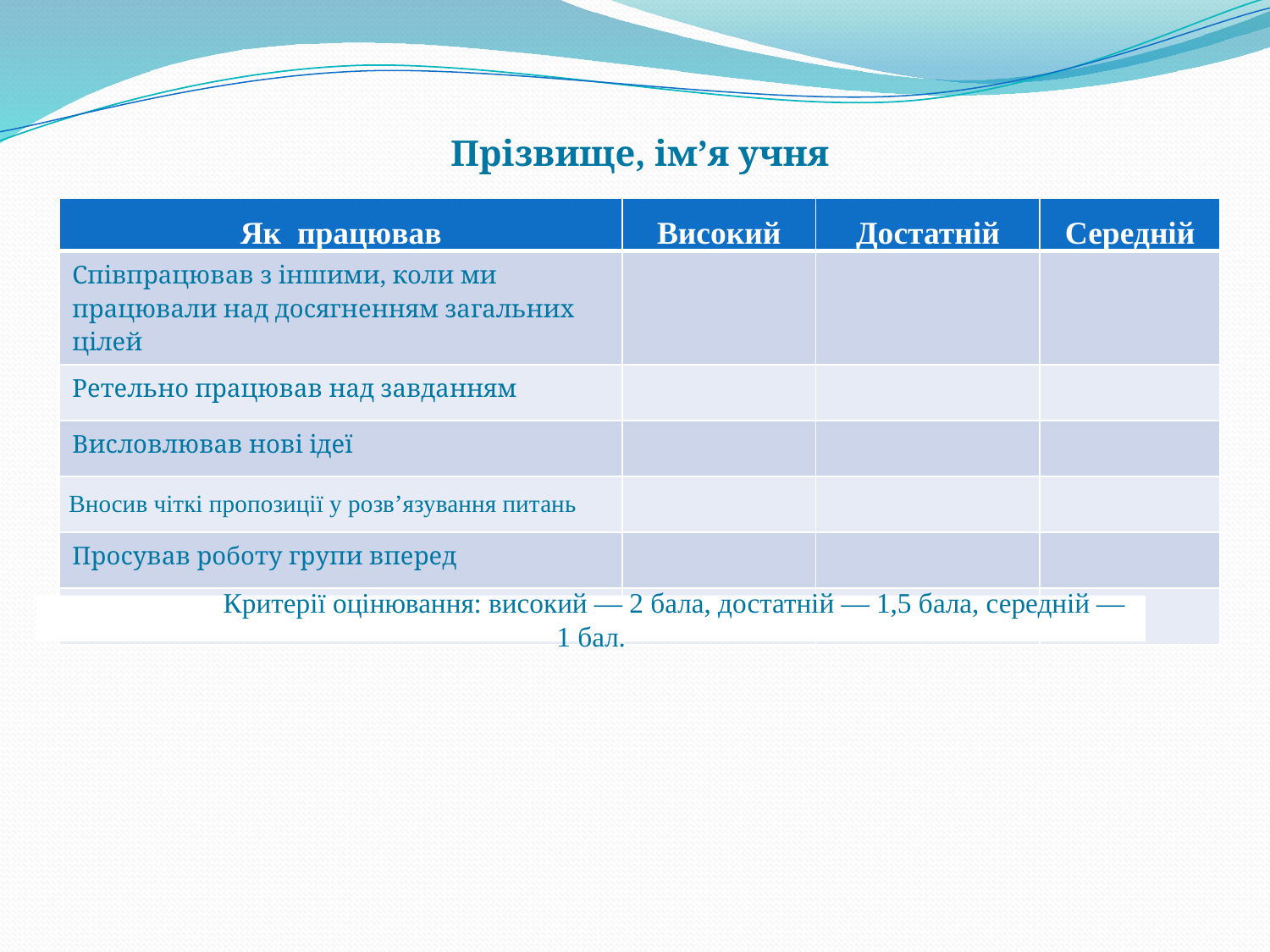

Прізвище, ім’я учня

| Як працював | Високий | Достатній | Середній |
| --- | --- | --- | --- |
| Співпрацював з іншими, коли ми працювали над досягненням загальних цілей |  |  |  |
| Ретельно працював над завданням |  |  |  |
| Висловлював нові ідеї |  |  |  |
| Вносив чіткі пропозиції у розв’язування питань |  |  |  |
| Просував роботу групи вперед |  |  |  |
| Підбадьорював інших |  |  |  |
               Критерії оцінювання: високий — 2 бала, достатній — 1,5 бала, середній — 1 бал.